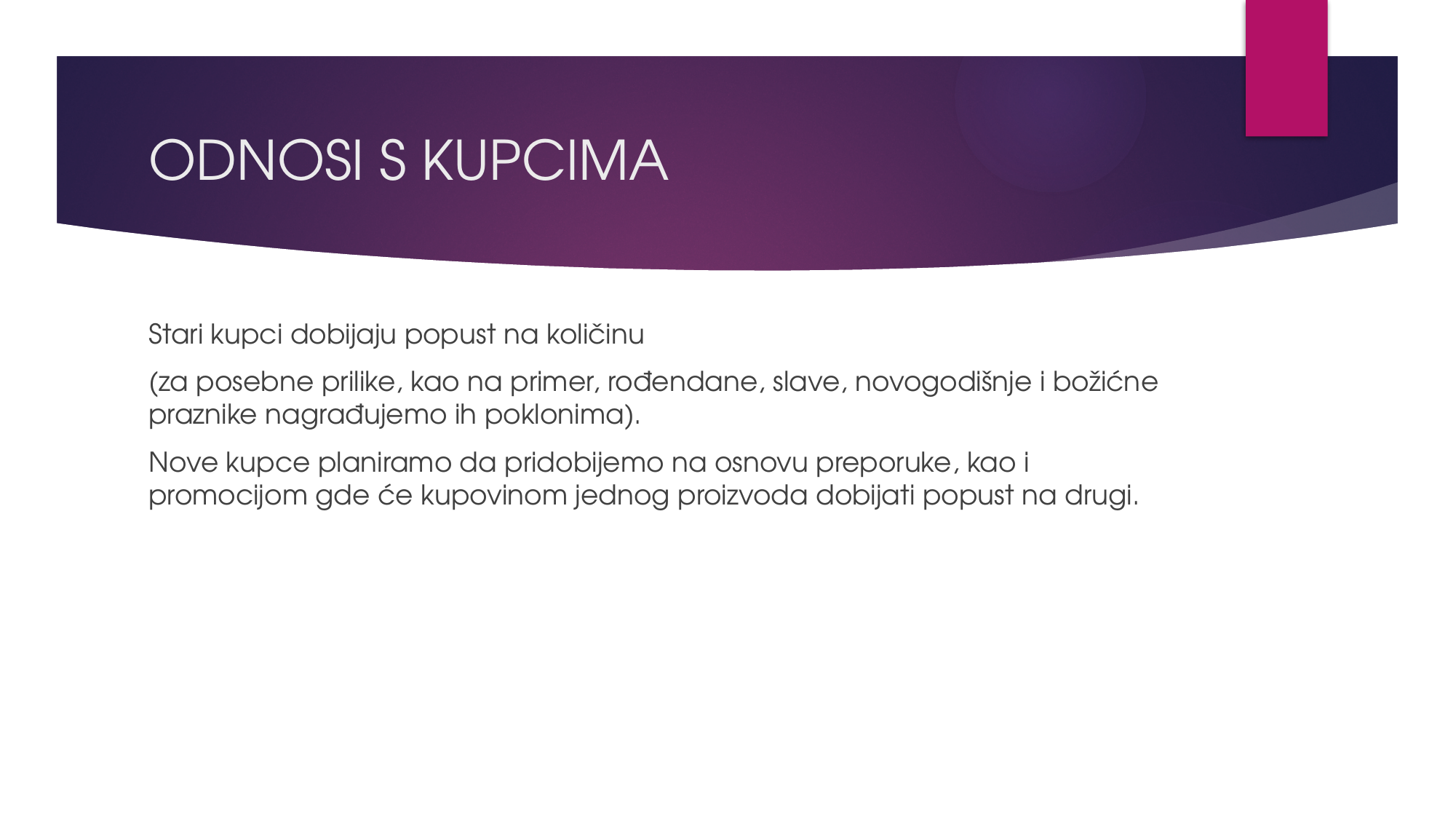

# ODNOSI S KUPCIMA
Stari kupci dobijaju popust na količinu
(za posebne prilike, kao na primer, rođendane, slave, novogodišnje i božićne praznike nagrađujemo ih poklonima).
Nove kupce planiramo da pridobijemo na osnovu preporuke, kao i promocijom gde će kupovinom jednog proizvoda dobijati popust na drugi.